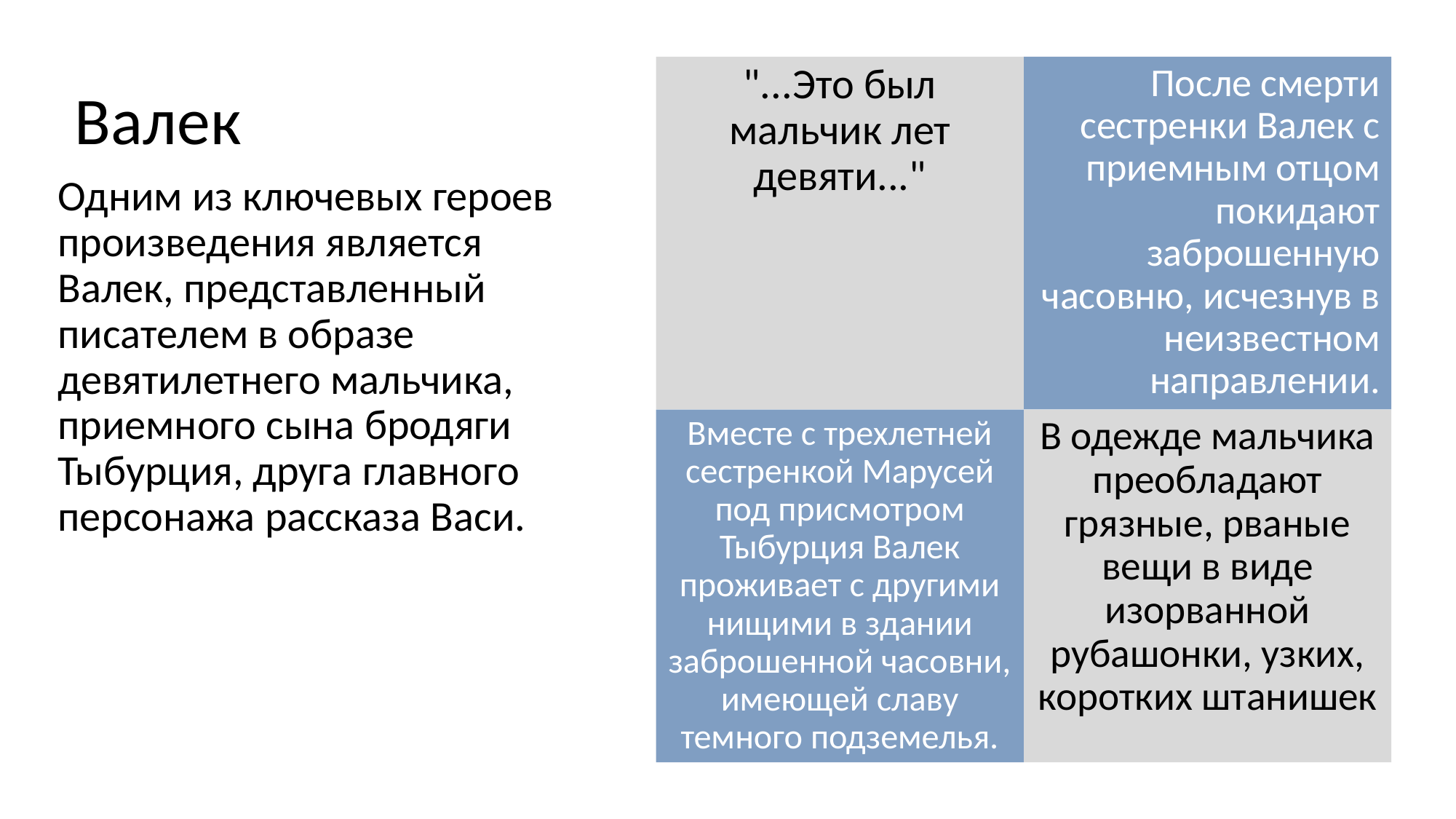

# Валек
"...Это был мальчик лет девяти..."
После смерти сестренки Валек с приемным отцом покидают заброшенную часовню, исчезнув в неизвестном направлении.

Одним из ключевых героев произведения является Валек, представленный писателем в образе девятилетнего мальчика, приемного сына бродяги Тыбурция, друга главного персонажа рассказа Васи.

Вместе с трехлетней сестренкой Марусей под присмотром Тыбурция Валек проживает с другими нищими в здании заброшенной часовни, имеющей славу темного подземелья.

В одежде мальчика преобладают грязные, рваные вещи в виде изорванной рубашонки, узких, коротких штанишек